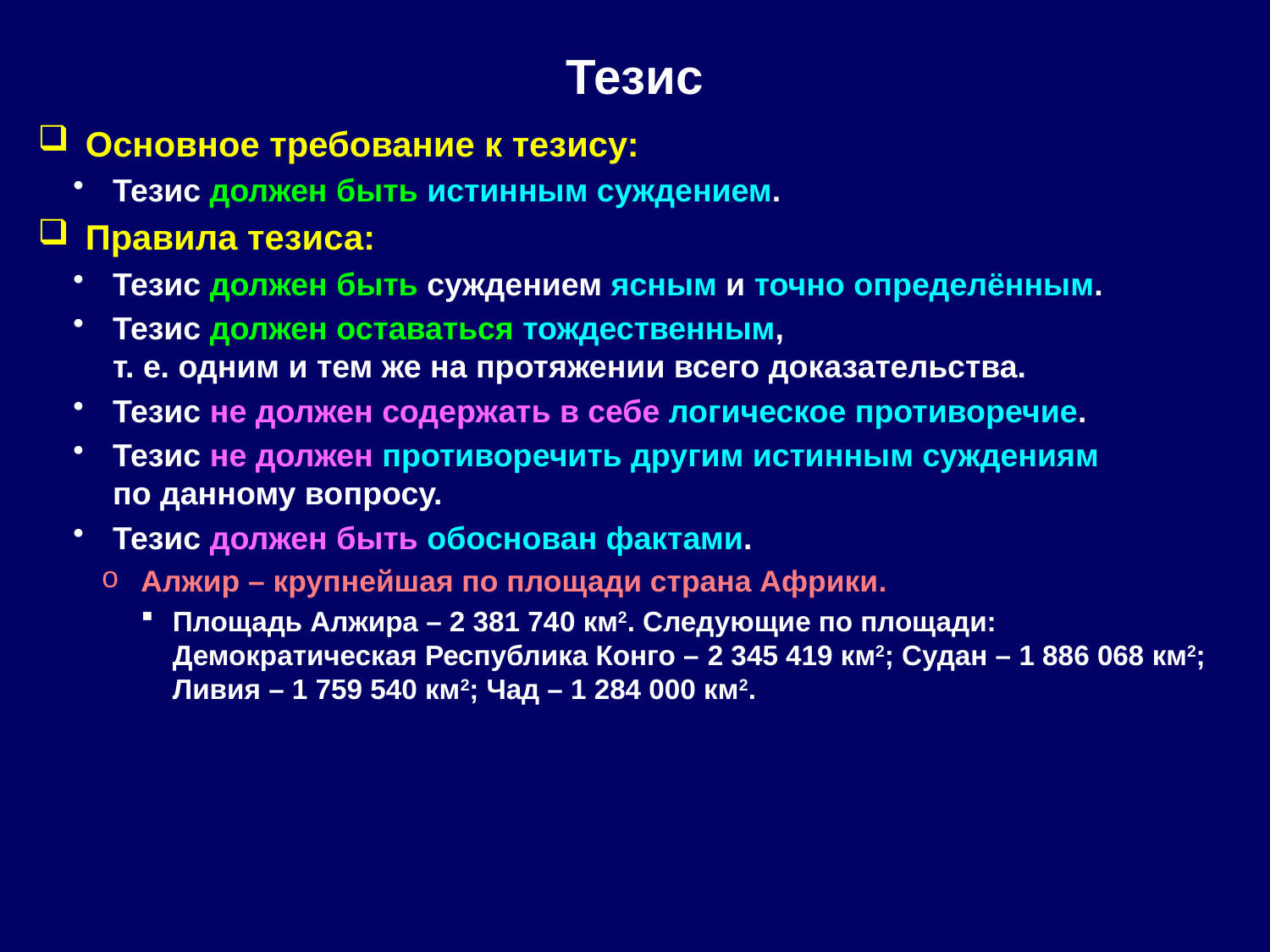

# Тезис
Основное требование к тезису:
Тезис должен быть истинным суждением.
Правила тезиса:
Тезис должен быть суждением ясным и точно определённым.
Тезис должен оставаться тождественным,
т. е. одним и тем же на протяжении всего доказательства.
Тезис не должен содержать в себе логическое противоречие.
Тезис не должен противоречить другим истинным суждениям
по данному вопросу.
Тезис должен быть обоснован фактами.
Алжир – крупнейшая по площади страна Африки.
Площадь Алжира – 2 381 740 км2. Следующие по площади: Демократическая Республика Конго – 2 345 419 км2; Судан – 1 886 068 км2; Ливия – 1 759 540 км2; Чад – 1 284 000 км2.